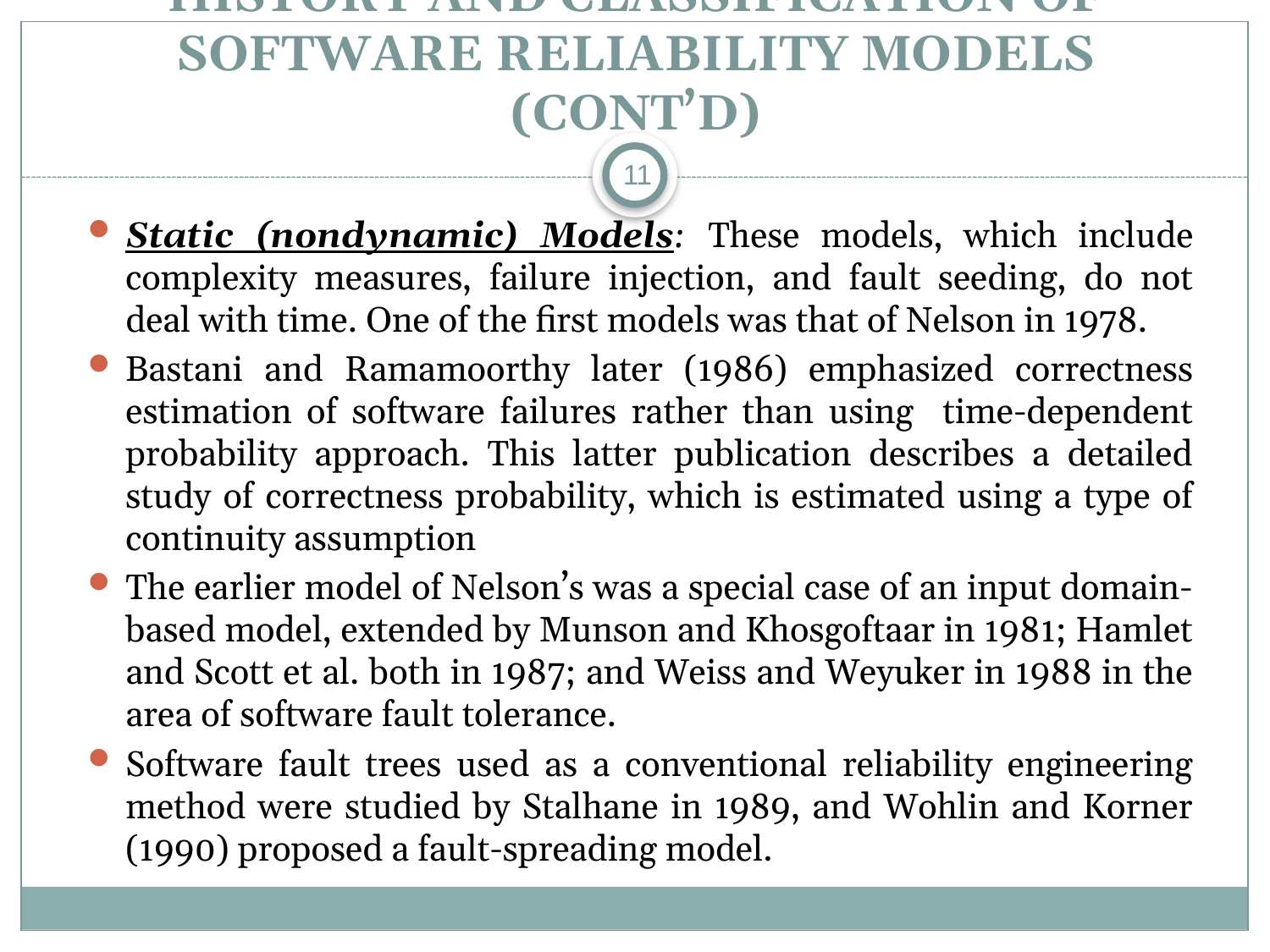

# History and Classification of Software Reliability Models (CONT’D)
11

Static (nondynamic) Models: These models, which include complexity measures, failure injection, and fault seeding, do not deal with time. One of the first models was that of Nelson in 1978.
Bastani and Ramamoorthy later (1986) emphasized correctness estimation of software failures rather than using  time-dependent probability approach. This latter publication describes a detailed study of correctness probability, which is estimated using a type of continuity assumption
The earlier model of Nelson’s was a special case of an input domain-based model, extended by Munson and Khosgoftaar in 1981; Hamlet and Scott et al. both in 1987; and Weiss and Weyuker in 1988 in the area of software fault tolerance.
Software fault trees used as a conventional reliability engineering method were studied by Stalhane in 1989, and Wohlin and Korner (1990) proposed a fault-spreading model.